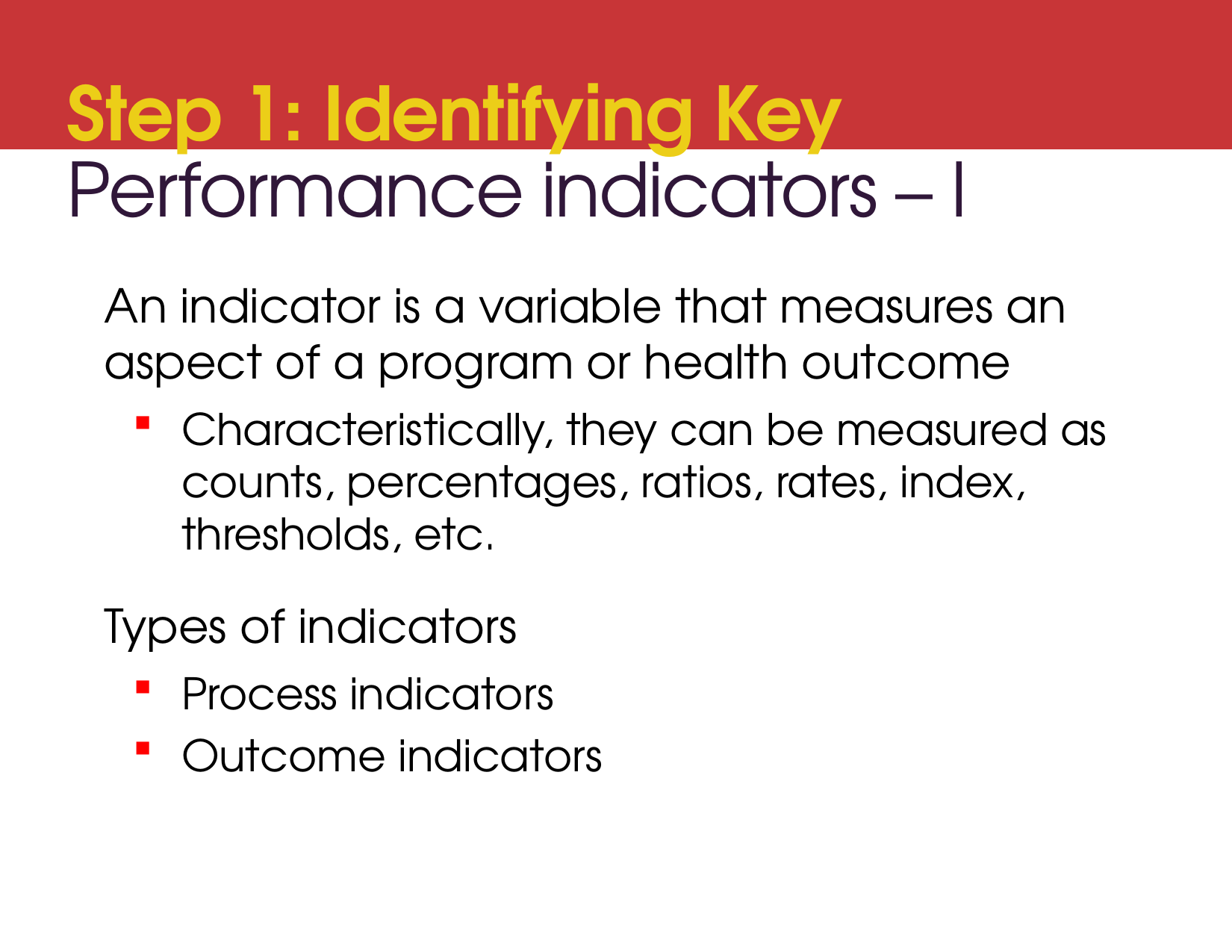

# Step 1: Identifying Key Performance indicators – I
An indicator is a variable that measures an aspect of a program or health outcome
Characteristically, they can be measured as counts, percentages, ratios, rates, index, thresholds, etc.
Types of indicators
Process indicators
Outcome indicators